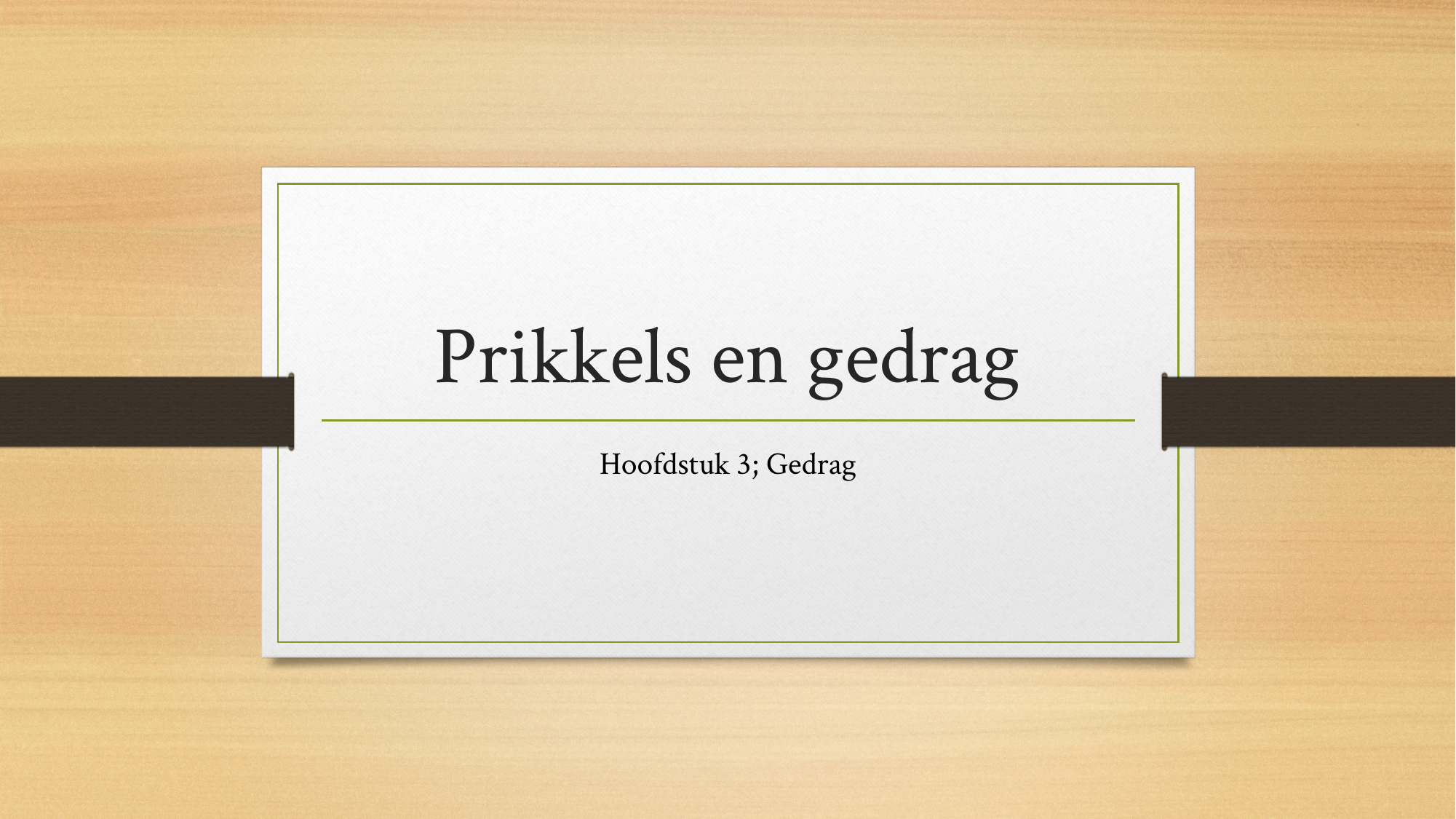

# Prikkels en gedrag
Hoofdstuk 3; Gedrag